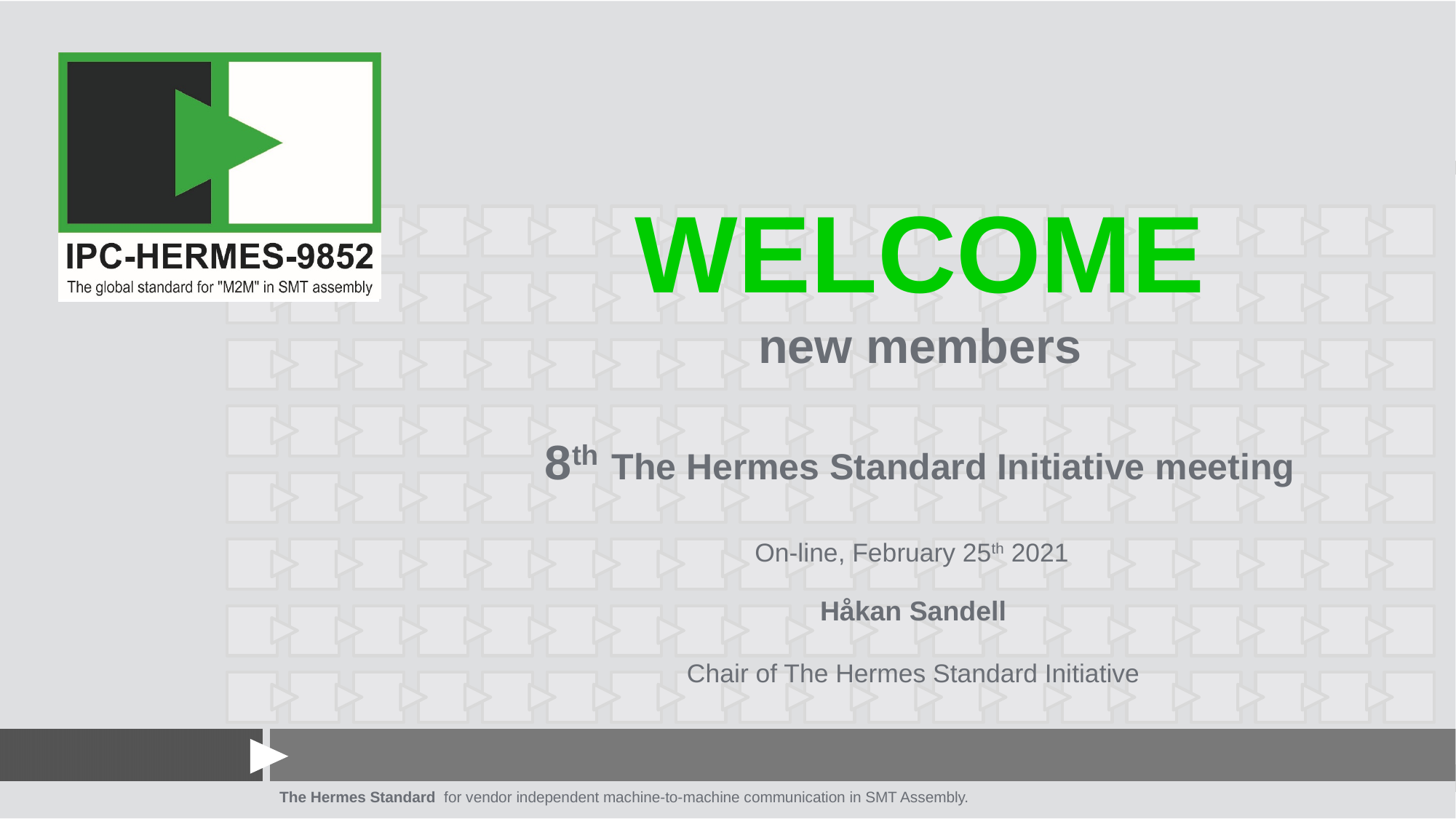

# WELCOME new members 8th The Hermes Standard Initiative meeting
On-line, February 25th 2021
Håkan Sandell

Chair of The Hermes Standard Initiative